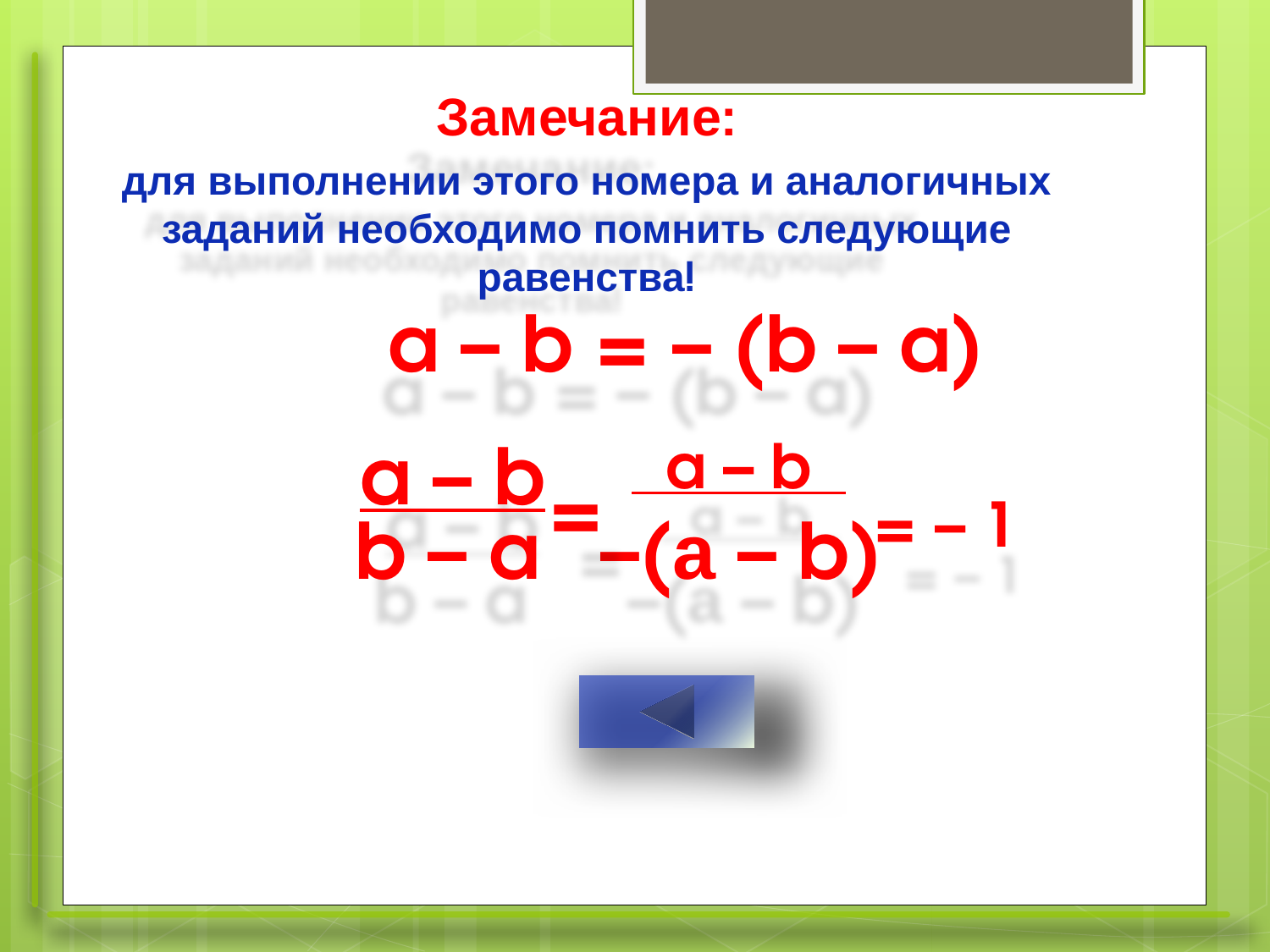

Замечание:
для выполнении этого номера и аналогичных заданий необходимо помнить следующие равенства!

 a – b = – (b – a)

 a – b

  a – b

=

= – 1

b – a

–(а – b)